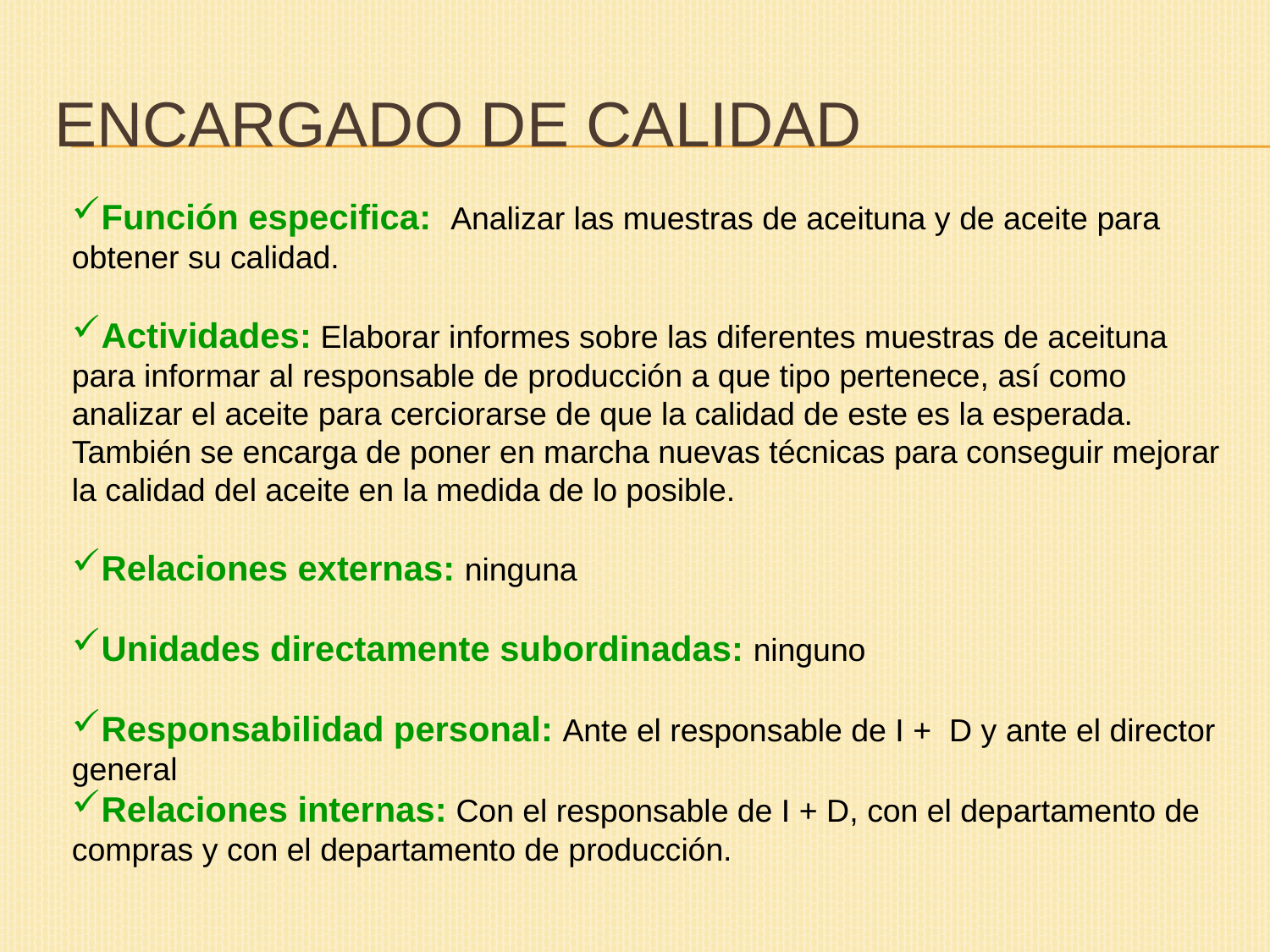

# encargado de calidad
Función especifica:  Analizar las muestras de aceituna y de aceite para obtener su calidad.

Actividades: Elaborar informes sobre las diferentes muestras de aceituna para informar al responsable de producción a que tipo pertenece, así como analizar el aceite para cerciorarse de que la calidad de este es la esperada. También se encarga de poner en marcha nuevas técnicas para conseguir mejorar la calidad del aceite en la medida de lo posible.

Relaciones externas: ninguna

Unidades directamente subordinadas: ninguno

Responsabilidad personal: Ante el responsable de I +  D y ante el director general
Relaciones internas: Con el responsable de I + D, con el departamento de compras y con el departamento de producción.